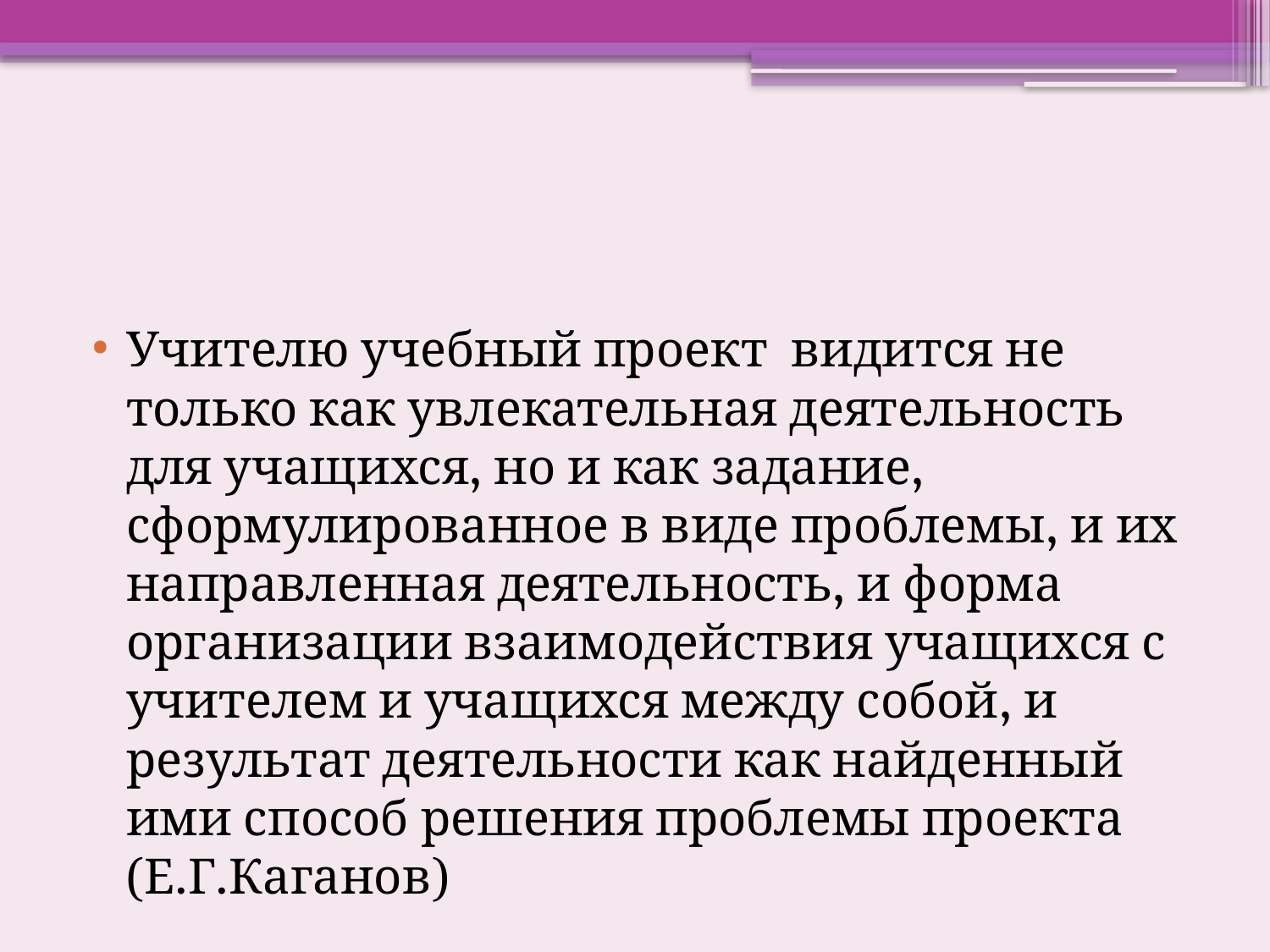

#
Учителю учебный проект  видится не только как увлекательная деятельность для учащихся, но и как задание, сформулированное в виде проблемы, и их направленная деятельность, и форма организации взаимодействия учащихся с учителем и учащихся между собой, и результат деятельности как найденный ими способ решения проблемы проекта (Е.Г.Каганов)